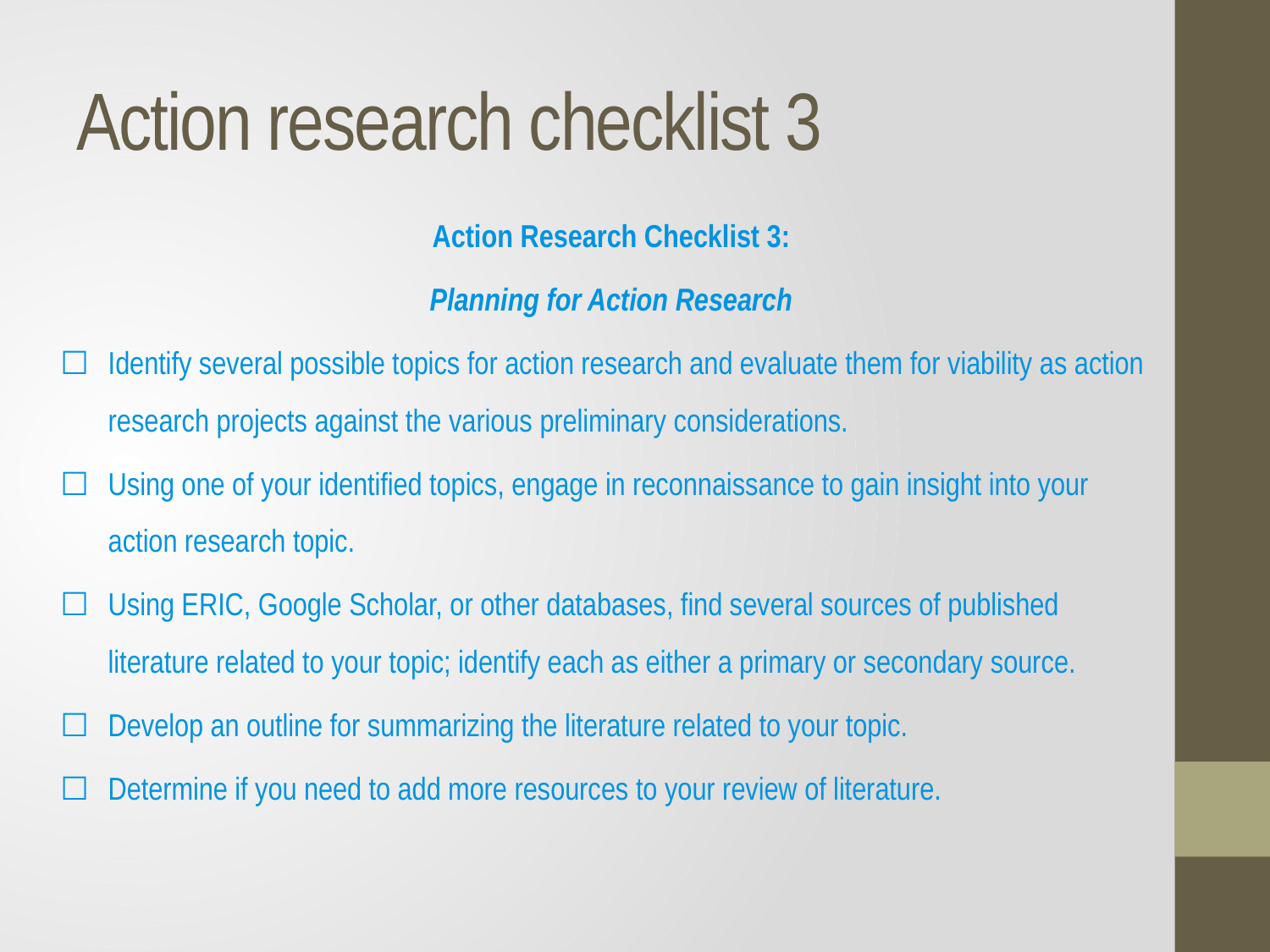

# Action research checklist 3
Action Research Checklist 3:
Planning for Action Research
☐	Identify several possible topics for action research and evaluate them for viability as action research projects against the various preliminary considerations.
☐	Using one of your identified topics, engage in reconnaissance to gain insight into your action research topic.
☐	Using ERIC, Google Scholar, or other databases, find several sources of published literature related to your topic; identify each as either a primary or secondary source.
☐	Develop an outline for summarizing the literature related to your topic.
☐	Determine if you need to add more resources to your review of literature.